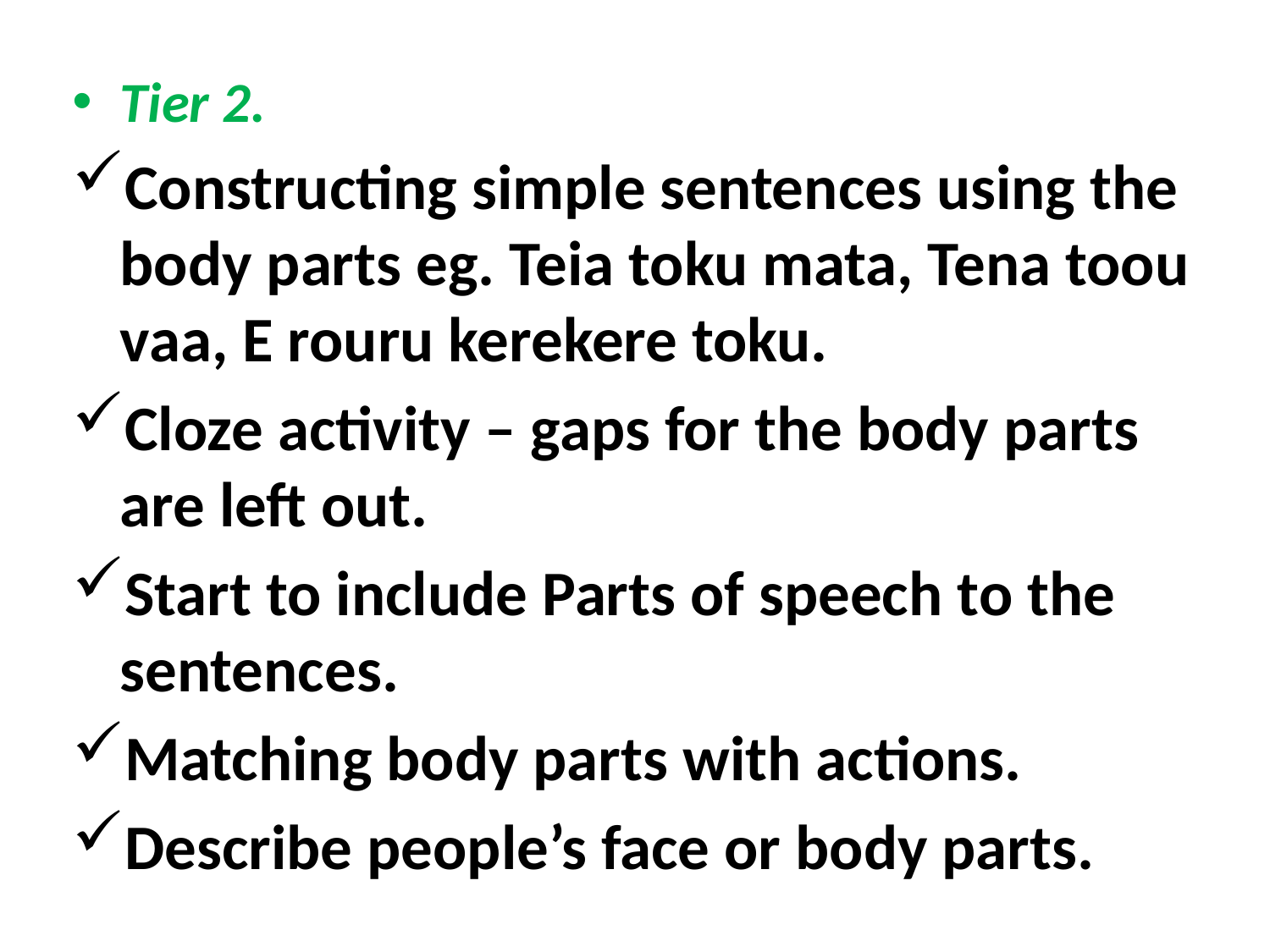

Tier 2.
Constructing simple sentences using the body parts eg. Teia toku mata, Tena toou vaa, E rouru kerekere toku.
Cloze activity – gaps for the body parts are left out.
Start to include Parts of speech to the sentences.
Matching body parts with actions.
Describe people’s face or body parts.